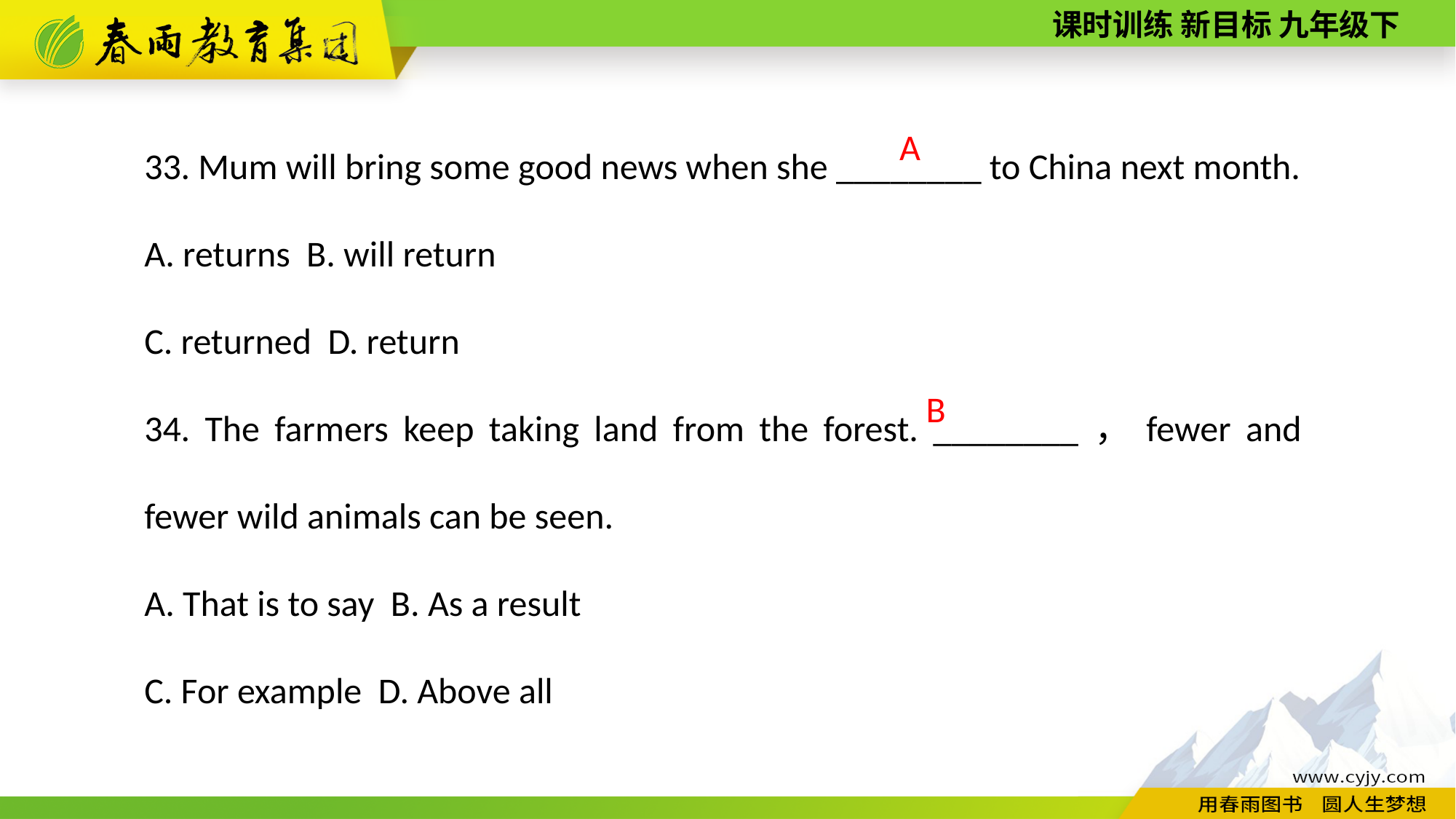

33. Mum will bring some good news when she ________ to China next month.
A. returns  B. will return
C. returned  D. return
34. The farmers keep taking land from the forest. ________，fewer and fewer wild animals can be seen.
A. That is to say  B. As a result
C. For example  D. Above all
A
B